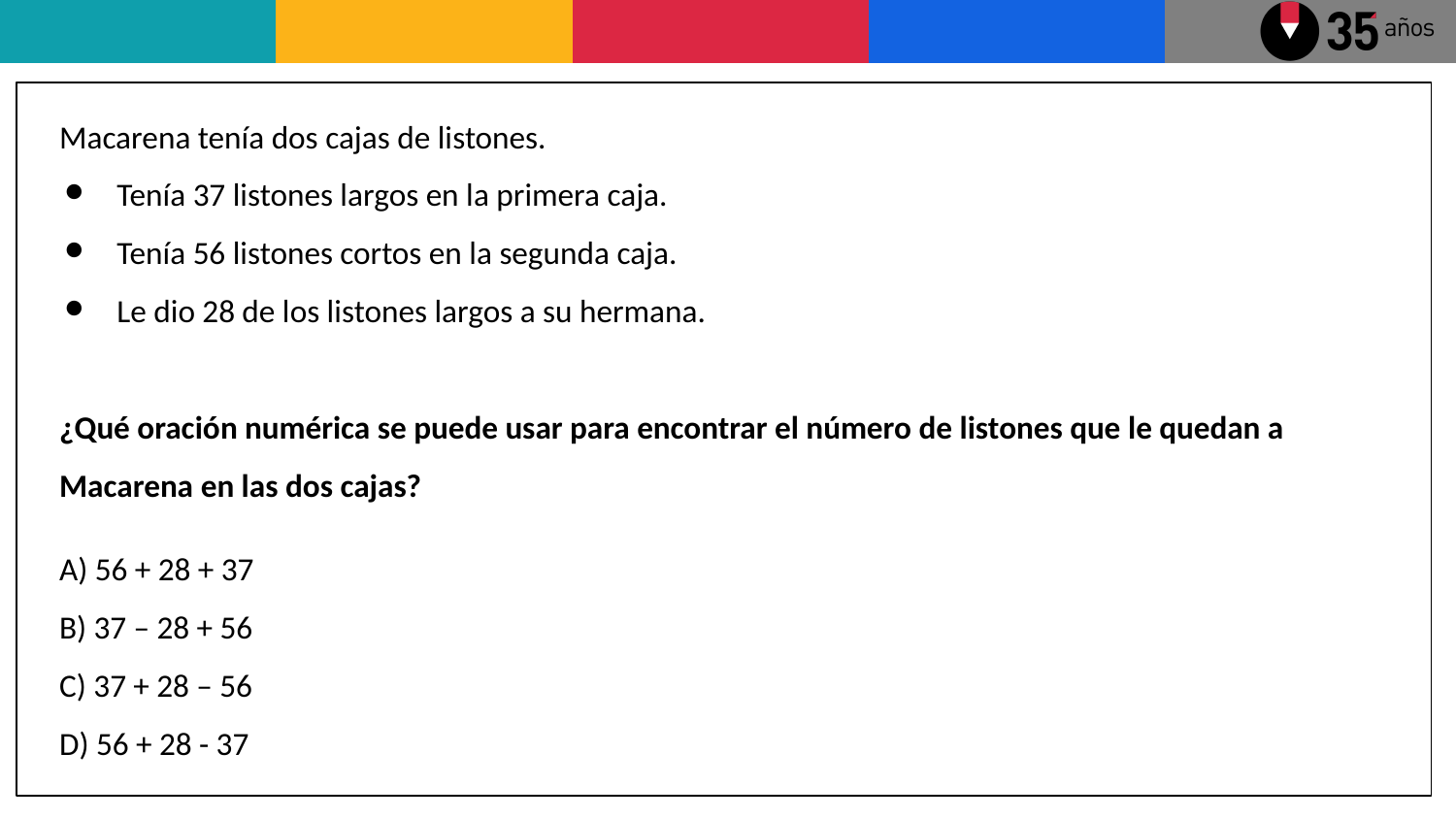

Macarena tenía dos cajas de listones.
Tenía 37 listones largos en la primera caja.
Tenía 56 listones cortos en la segunda caja.
Le dio 28 de los listones largos a su hermana.

¿Qué oración numérica se puede usar para encontrar el número de listones que le quedan a
Macarena en las dos cajas?

A) 56 + 28 + 37
B) 37 – 28 + 56
C) 37 + 28 – 56
D) 56 + 28 - 37